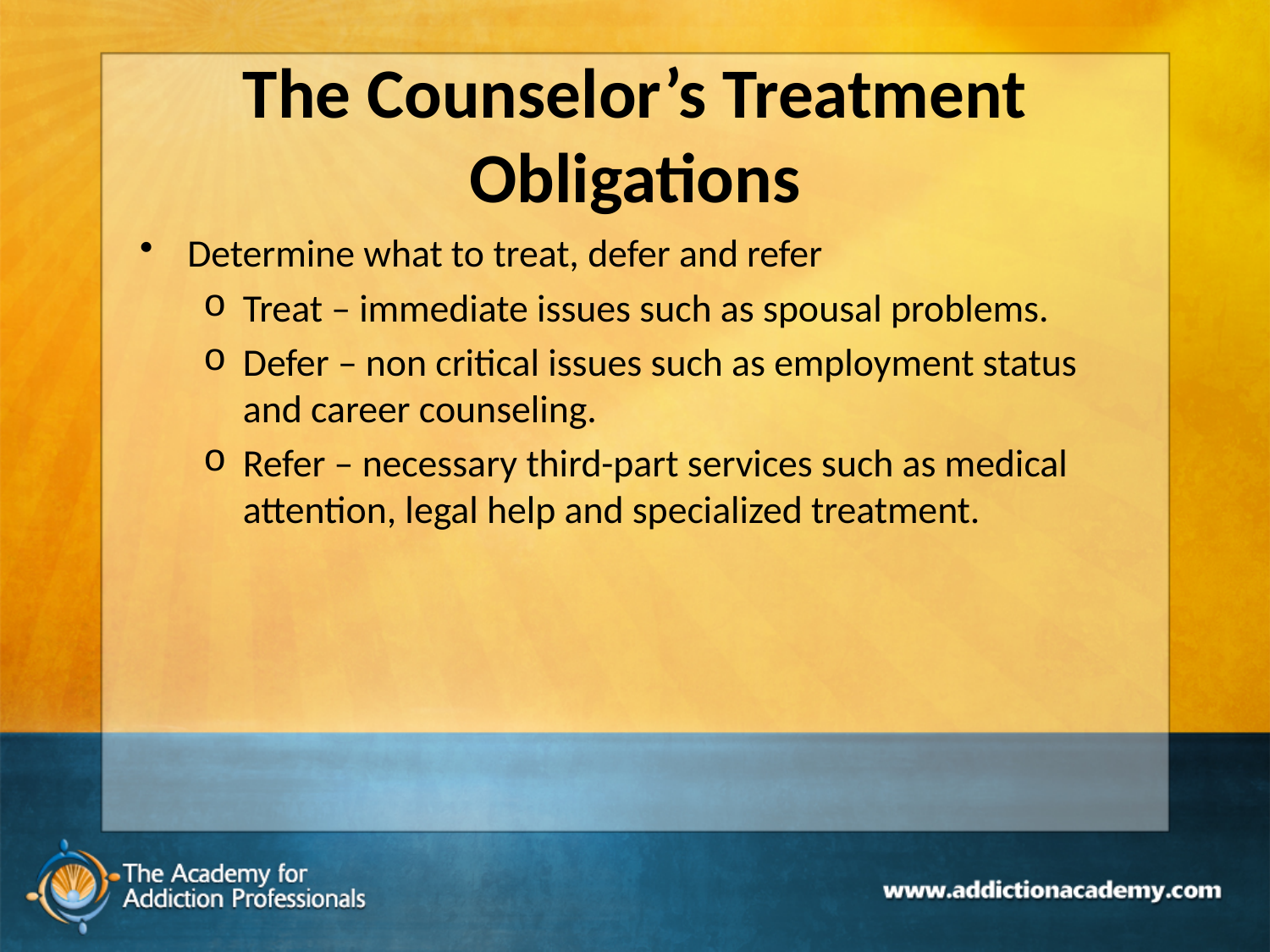

# The Counselor’s Treatment Obligations
Determine what to treat, defer and refer
Treat – immediate issues such as spousal problems.
Defer – non critical issues such as employment status and career counseling.
Refer – necessary third-part services such as medical attention, legal help and specialized treatment.